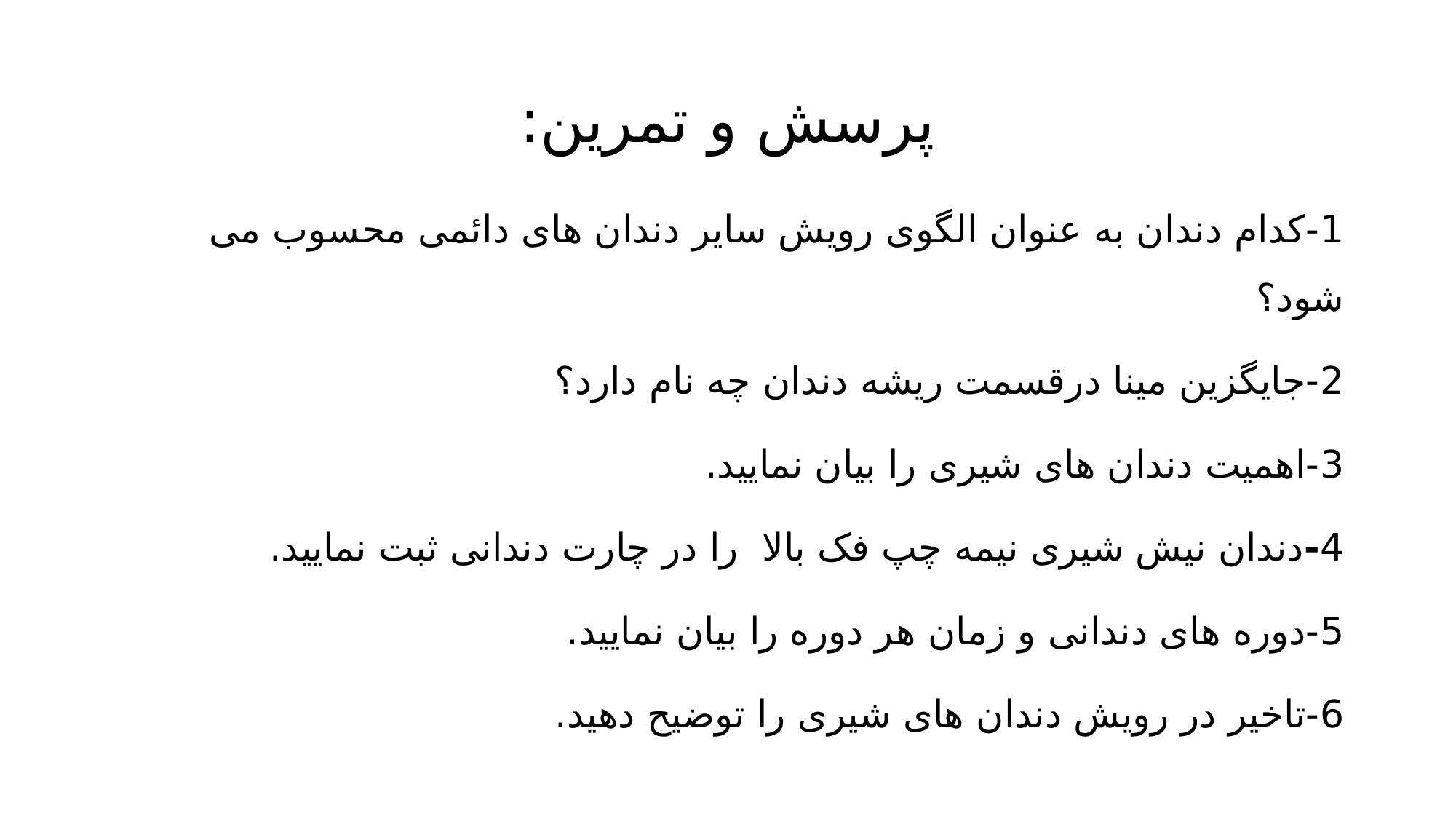

# پرسش و تمرین:
1-کدام دندان به عنوان الگوی رویش سایر دندان های دائمی محسوب می شود؟
2-جایگزین مینا درقسمت ریشه دندان چه نام دارد؟
3-اهمیت دندان های شیری را بیان نمایید.
4-دندان نیش شیری نیمه چپ فک بالا  را در چارت دندانی ثبت نمایید.
5-دوره های دندانی و زمان هر دوره را بیان نمایید.
6-تاخیر در رویش دندان های شیری را توضیح دهید.

26